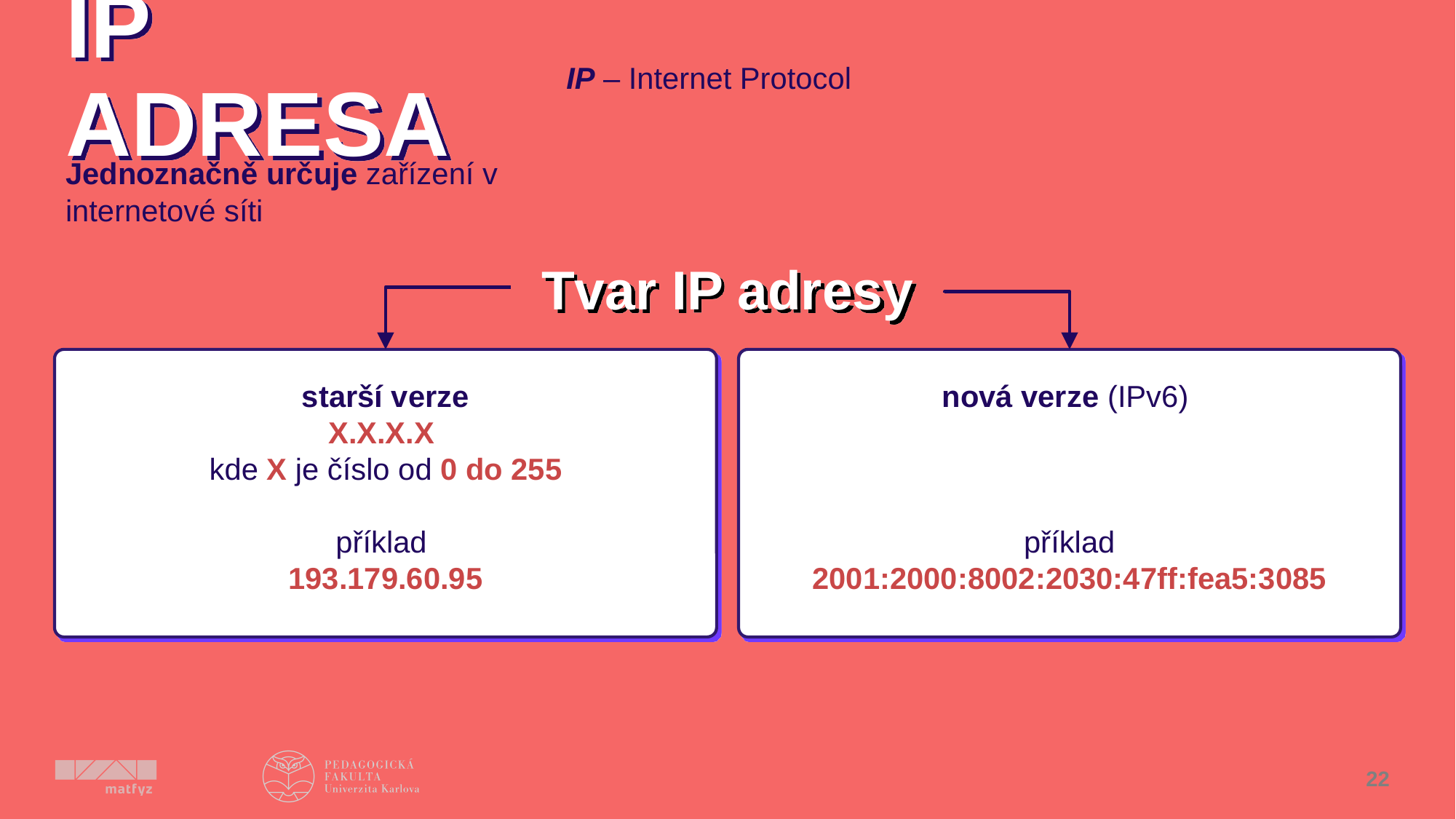

IP – Internet Protocol
# IP ADRESA
Jednoznačně určuje zařízení v internetové síti
Tvar IP adresy

starší verze
X.X.X.X
kde X je číslo od 0 do 255

příklad
193.179.60.95
nová verze (IPv6)

příklad
2001:2000:8002:2030:47ff:fea5:3085
22